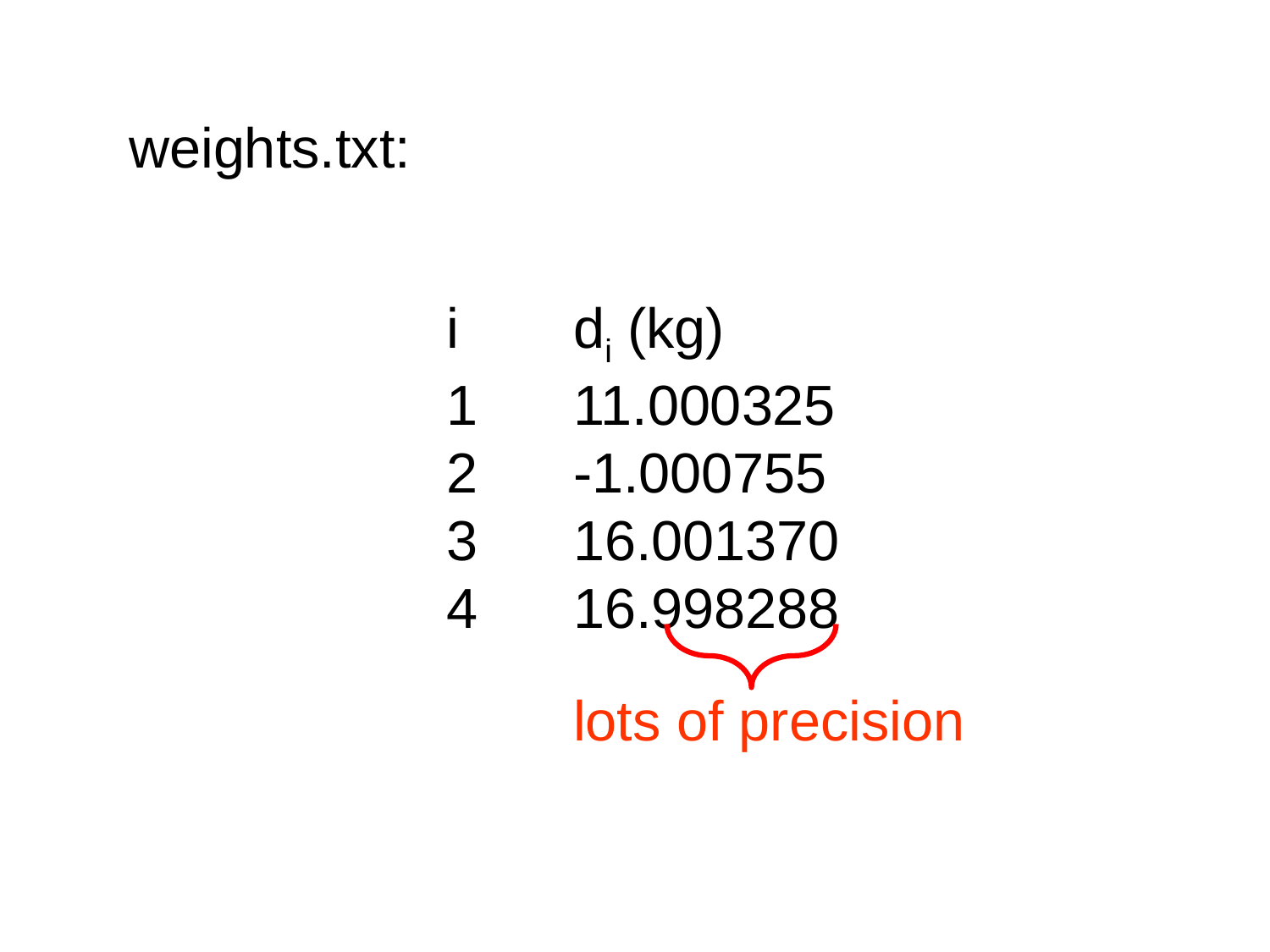

weights.txt:
i	di (kg)
1	11.000325
2	-1.000755
3	16.001370
4	16.998288

lots of precision